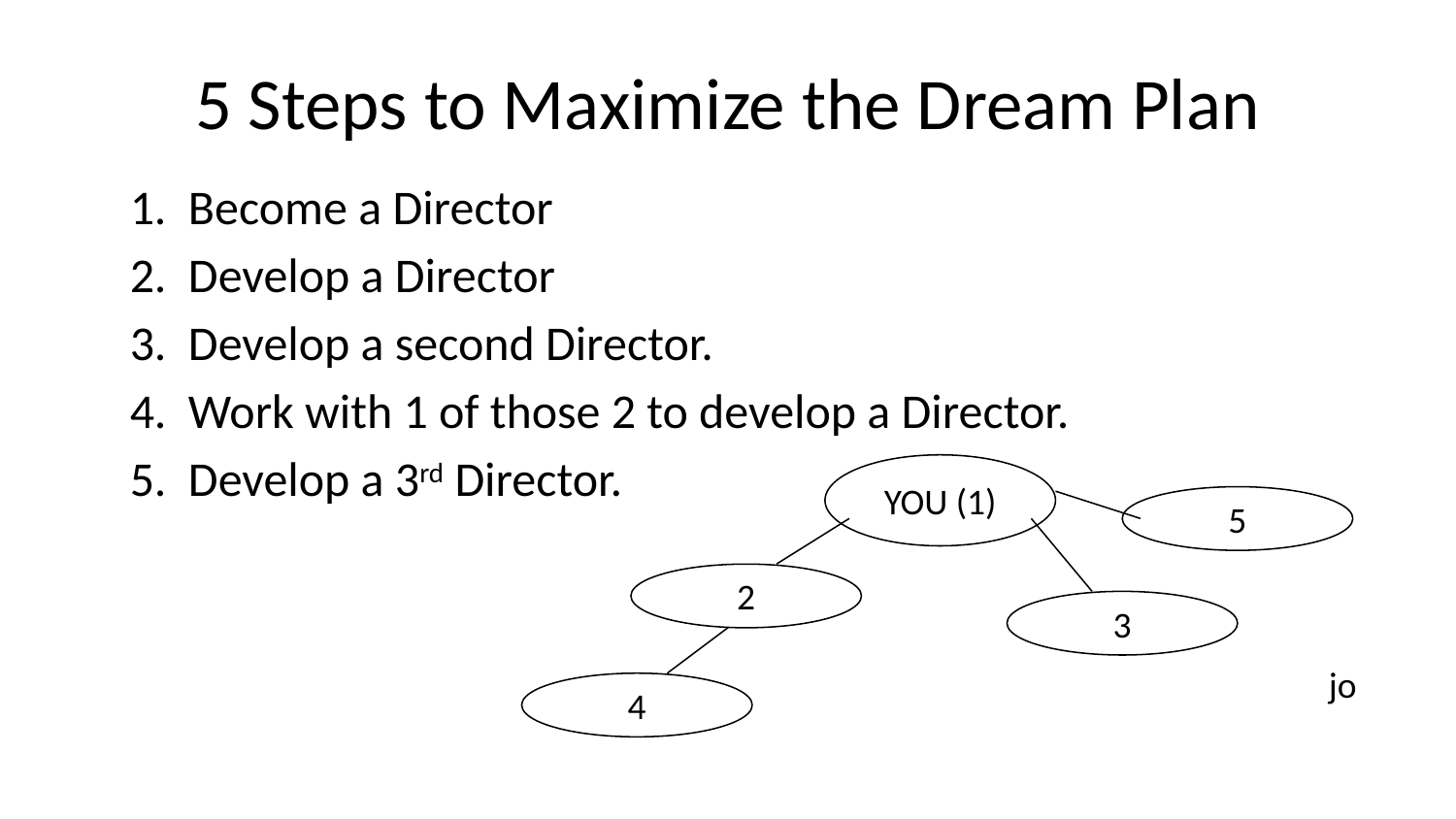

# 5 Steps to Maximize the Dream Plan
1.  Become a Director
2.  Develop a Director
3.  Develop a second Director.
4.  Work with 1 of those 2 to develop a Director.
5.  Develop a 3rd Director.
YOU (1)

5

2
3

jo
4